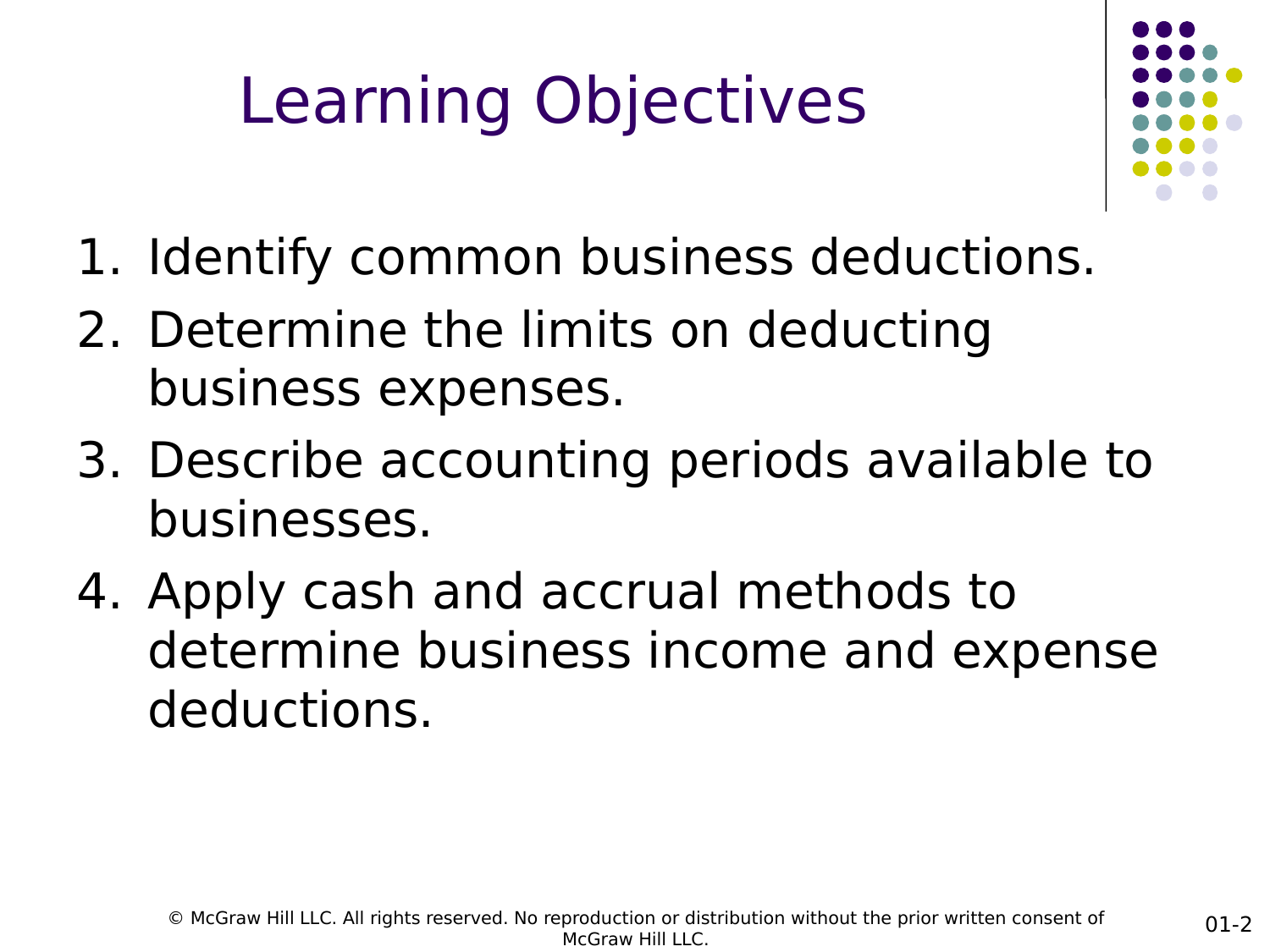

# Learning Objectives
Identify common business deductions.
Determine the limits on deducting business expenses.
Describe accounting periods available to businesses.
Apply cash and accrual methods to determine business income and expense deductions.
01-2